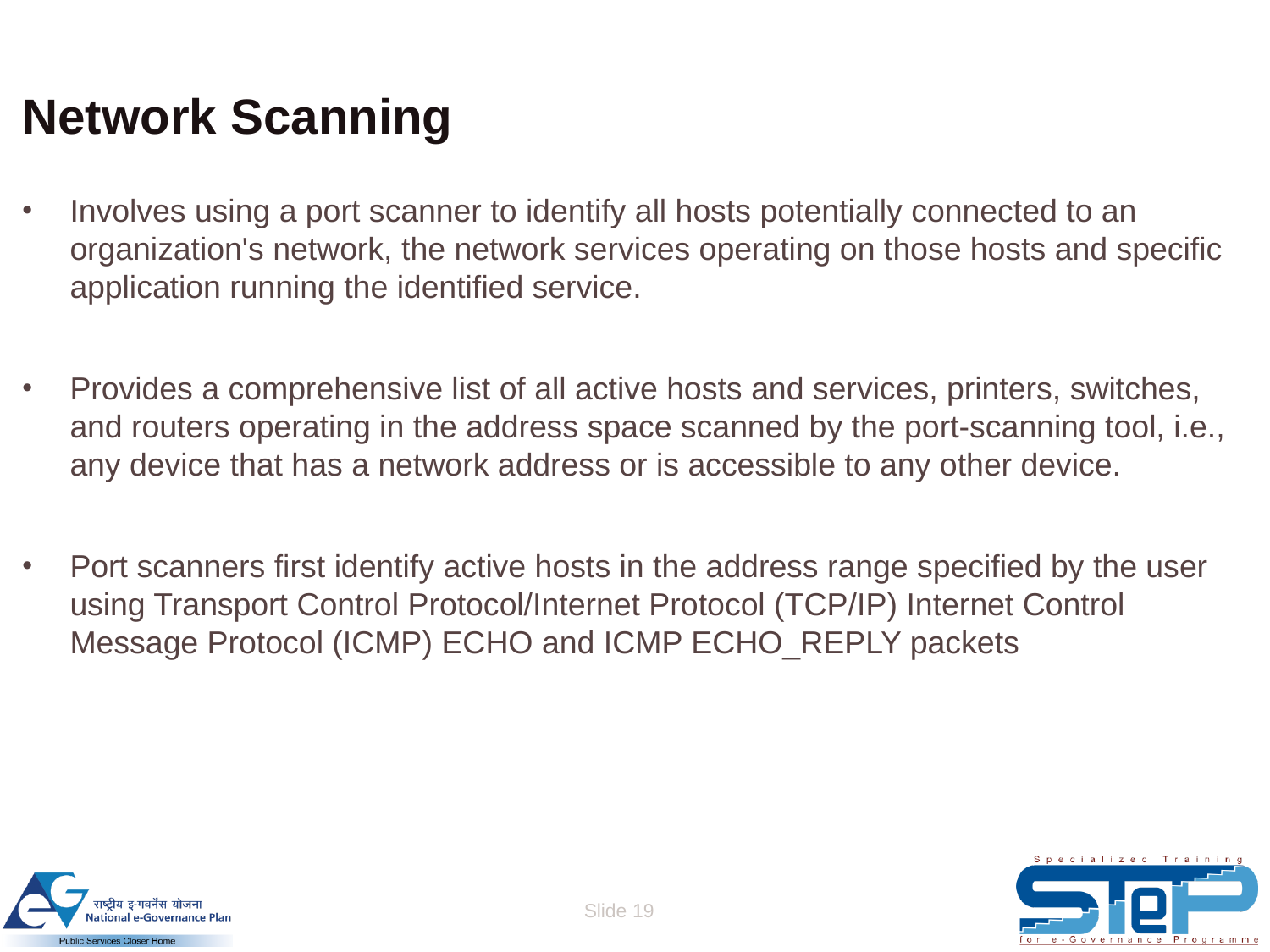

# Network Scanning
Involves using a port scanner to identify all hosts potentially connected to an organization's network, the network services operating on those hosts and specific application running the identified service.

Provides a comprehensive list of all active hosts and services, printers, switches, and routers operating in the address space scanned by the port-scanning tool, i.e., any device that has a network address or is accessible to any other device.

Port scanners first identify active hosts in the address range specified by the user using Transport Control Protocol/Internet Protocol (TCP/IP) Internet Control Message Protocol (ICMP) ECHO and ICMP ECHO_REPLY packets